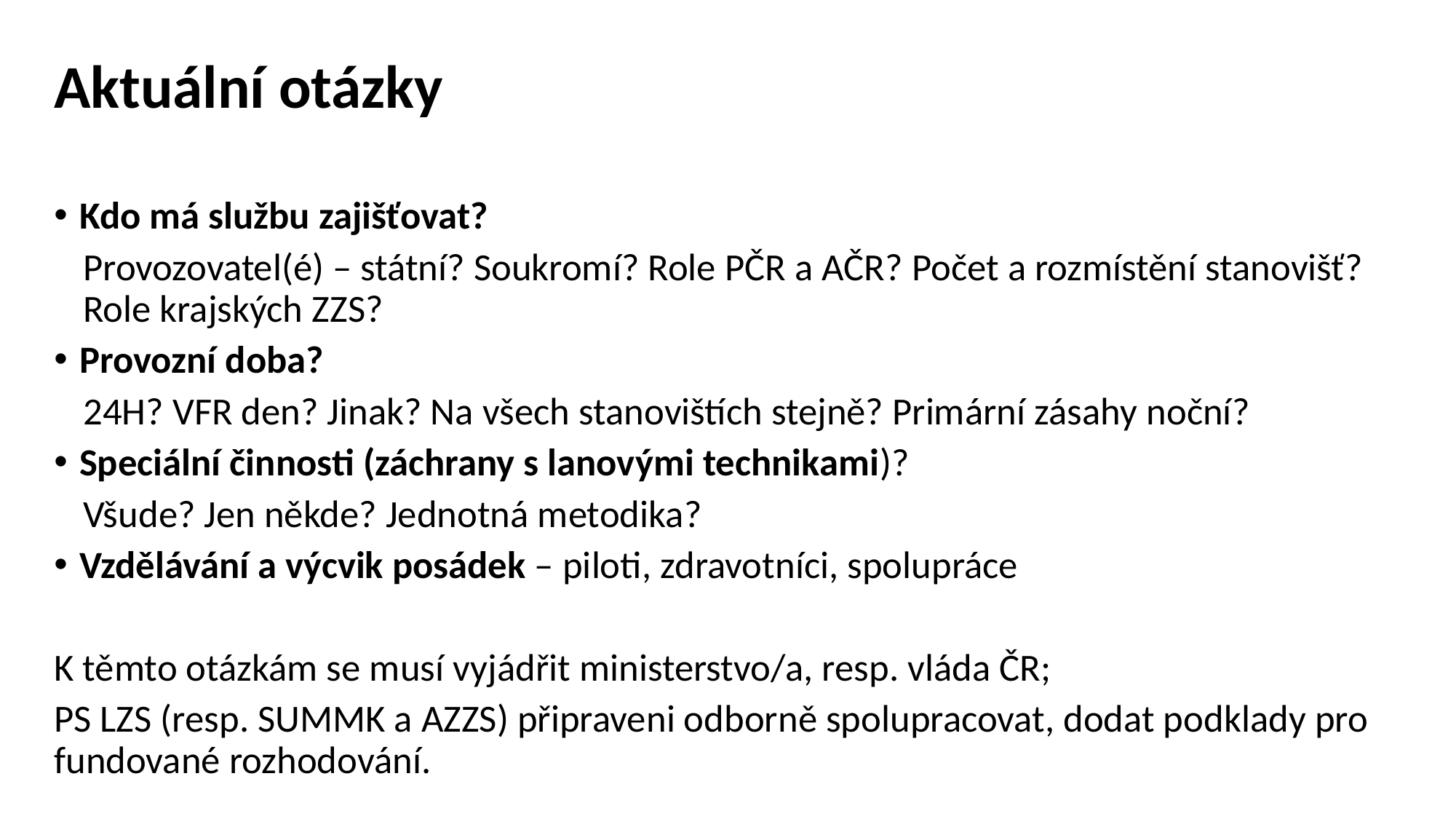

# Aktuální otázky

Kdo má službu zajišťovat?
Provozovatel(é) – státní? Soukromí? Role PČR a AČR? Počet a rozmístění stanovišť? Role krajských ZZS?
Provozní doba?
24H? VFR den? Jinak? Na všech stanovištích stejně? Primární zásahy noční?
Speciální činnosti (záchrany s lanovými technikami)?
Všude? Jen někde? Jednotná metodika?
Vzdělávání a výcvik posádek – piloti, zdravotníci, spolupráce

K těmto otázkám se musí vyjádřit ministerstvo/a, resp. vláda ČR;
PS LZS (resp. SUMMK a AZZS) připraveni odborně spolupracovat, dodat podklady pro fundované rozhodování.